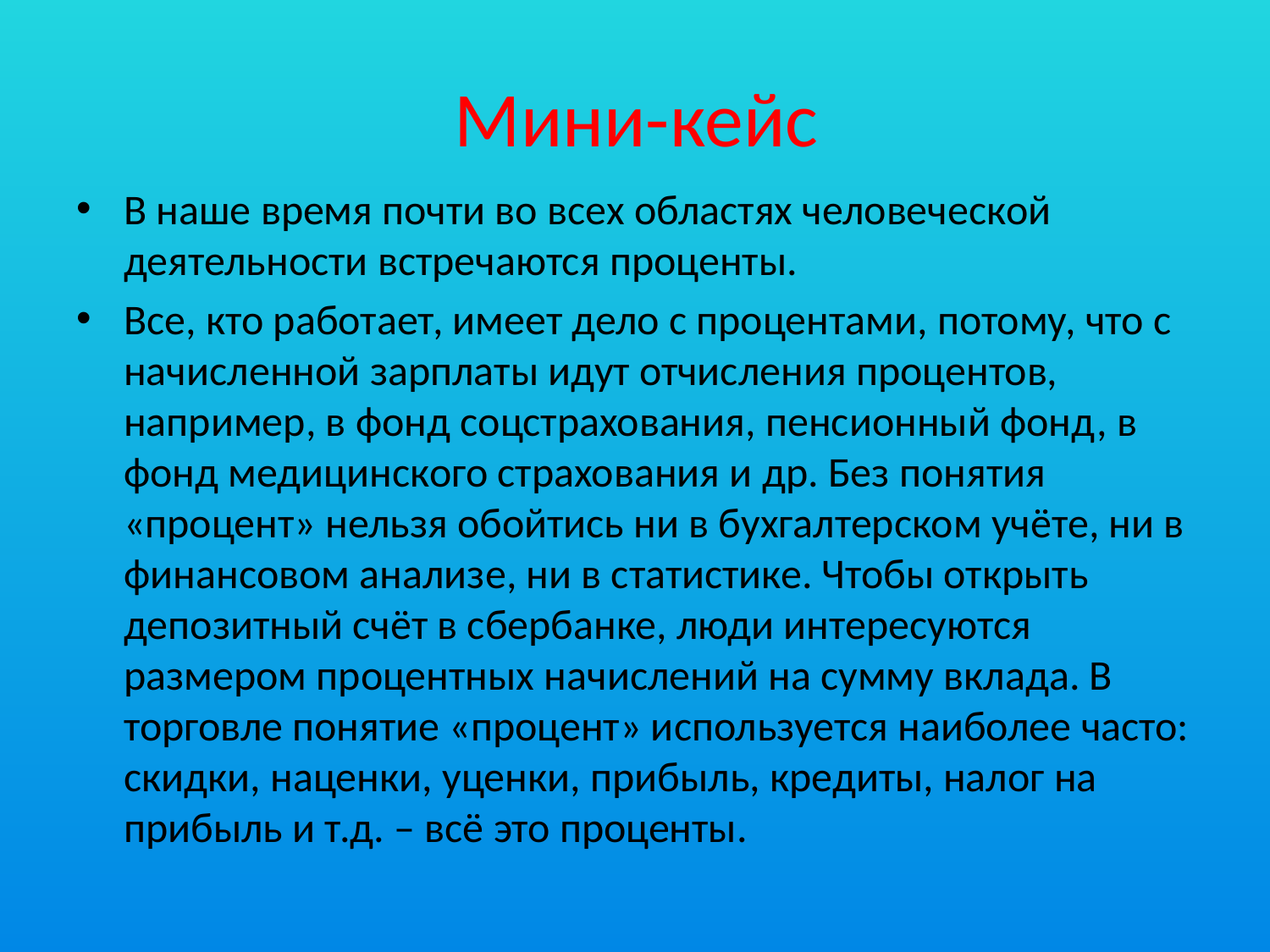

# Мини-кейс
В наше время почти во всех областях человеческой деятельности встречаются проценты.
Все, кто работает, имеет дело с процентами, потому, что с начисленной зарплаты идут отчисления процентов, например, в фонд соцстрахования, пенсионный фонд, в фонд медицинского страхования и др. Без понятия «процент» нельзя обойтись ни в бухгалтерском учёте, ни в финансовом анализе, ни в статистике. Чтобы открыть депозитный счёт в сбербанке, люди интересуются размером процентных начислений на сумму вклада. В торговле понятие «процент» используется наиболее часто: скидки, наценки, уценки, прибыль, кредиты, налог на прибыль и т.д. – всё это проценты.